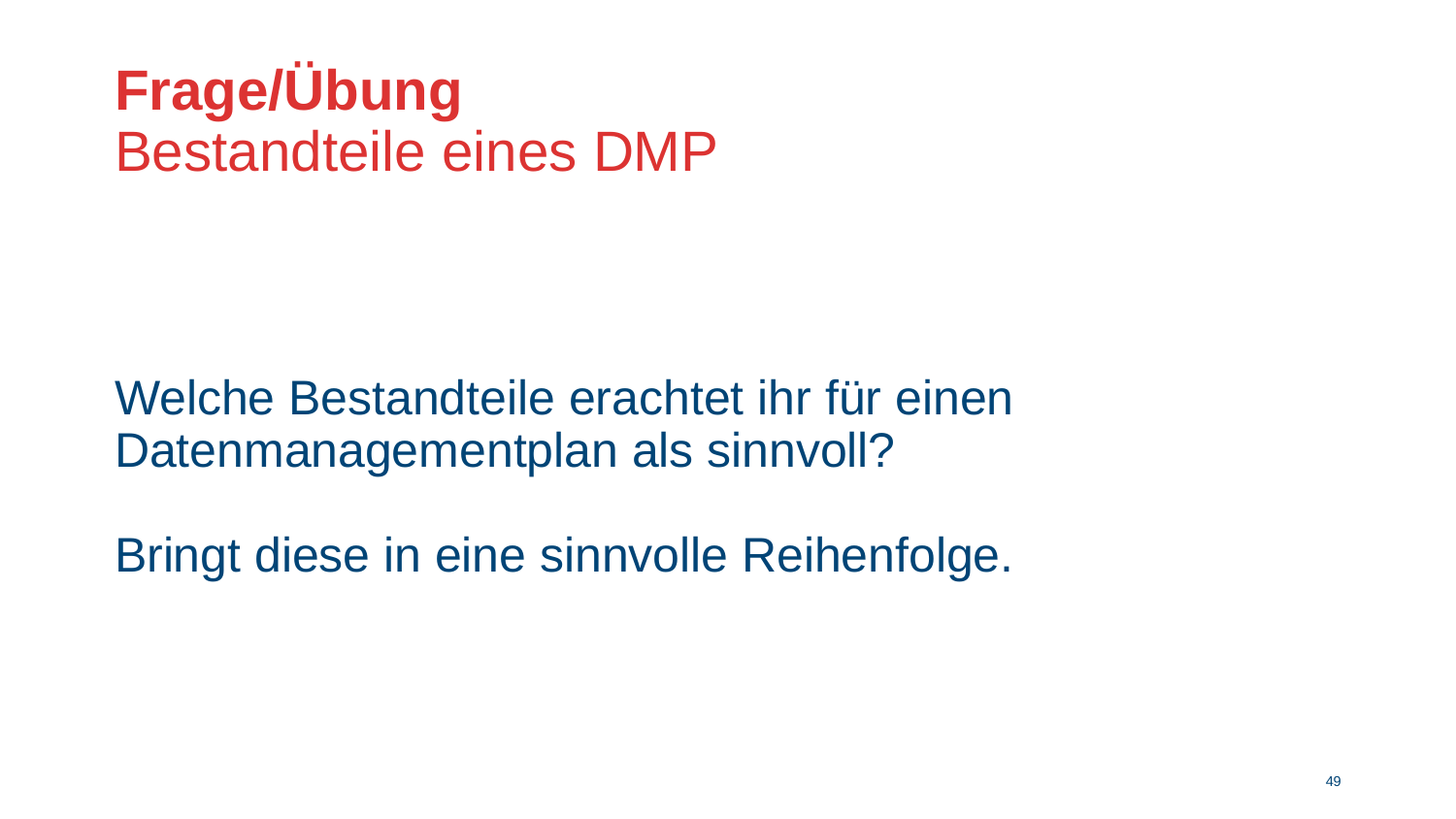

# Frage/Übung Bestandteile eines DMP
Welche Bestandteile erachtet ihr für einen Datenmanagementplan als sinnvoll?
Bringt diese in eine sinnvolle Reihenfolge.
49